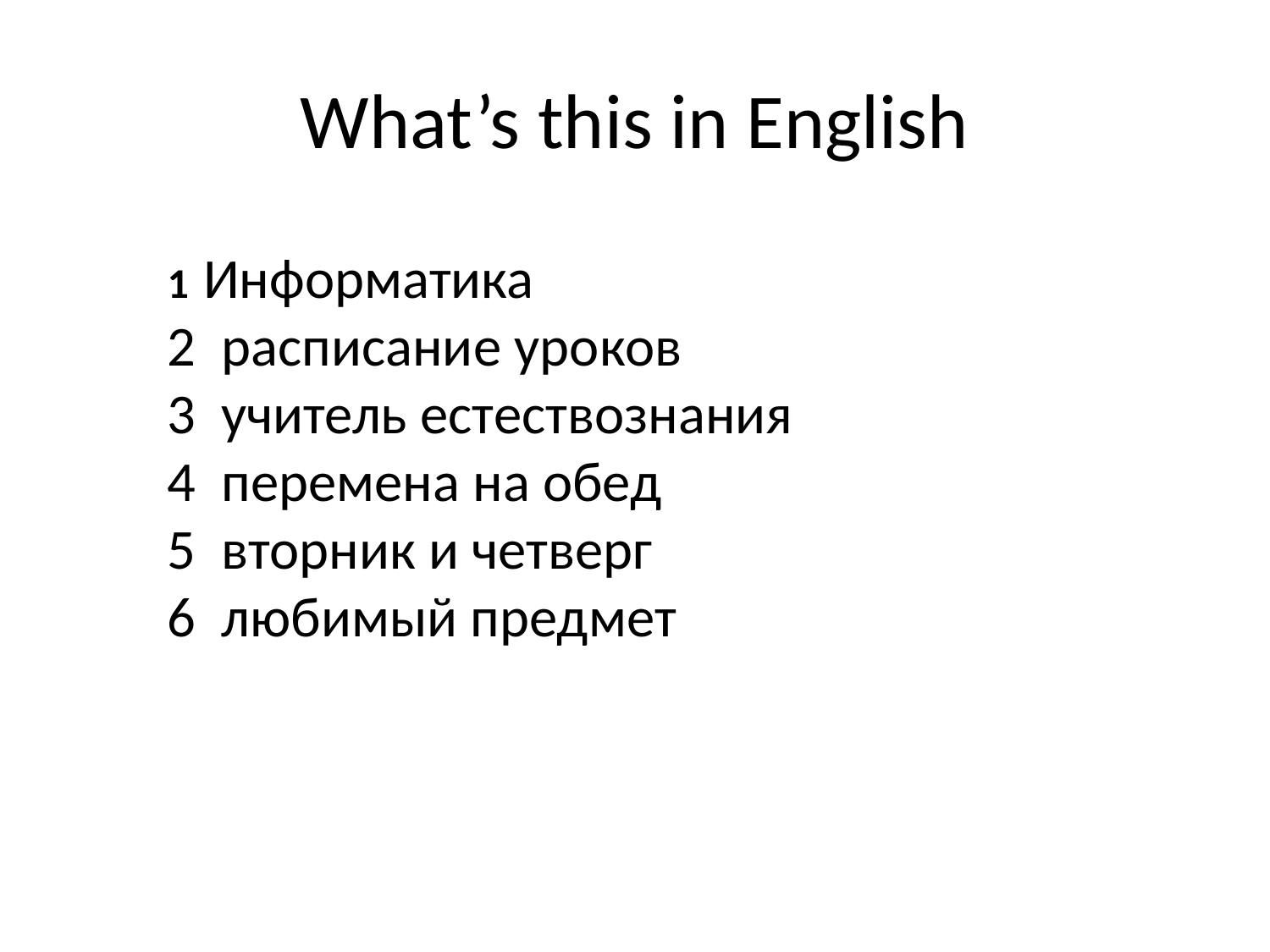

# What’s this in English
1  Информатика
2  расписание уроков
3  учитель естествознания
4  перемена на обед
5  вторник и четверг
6  любимый предмет